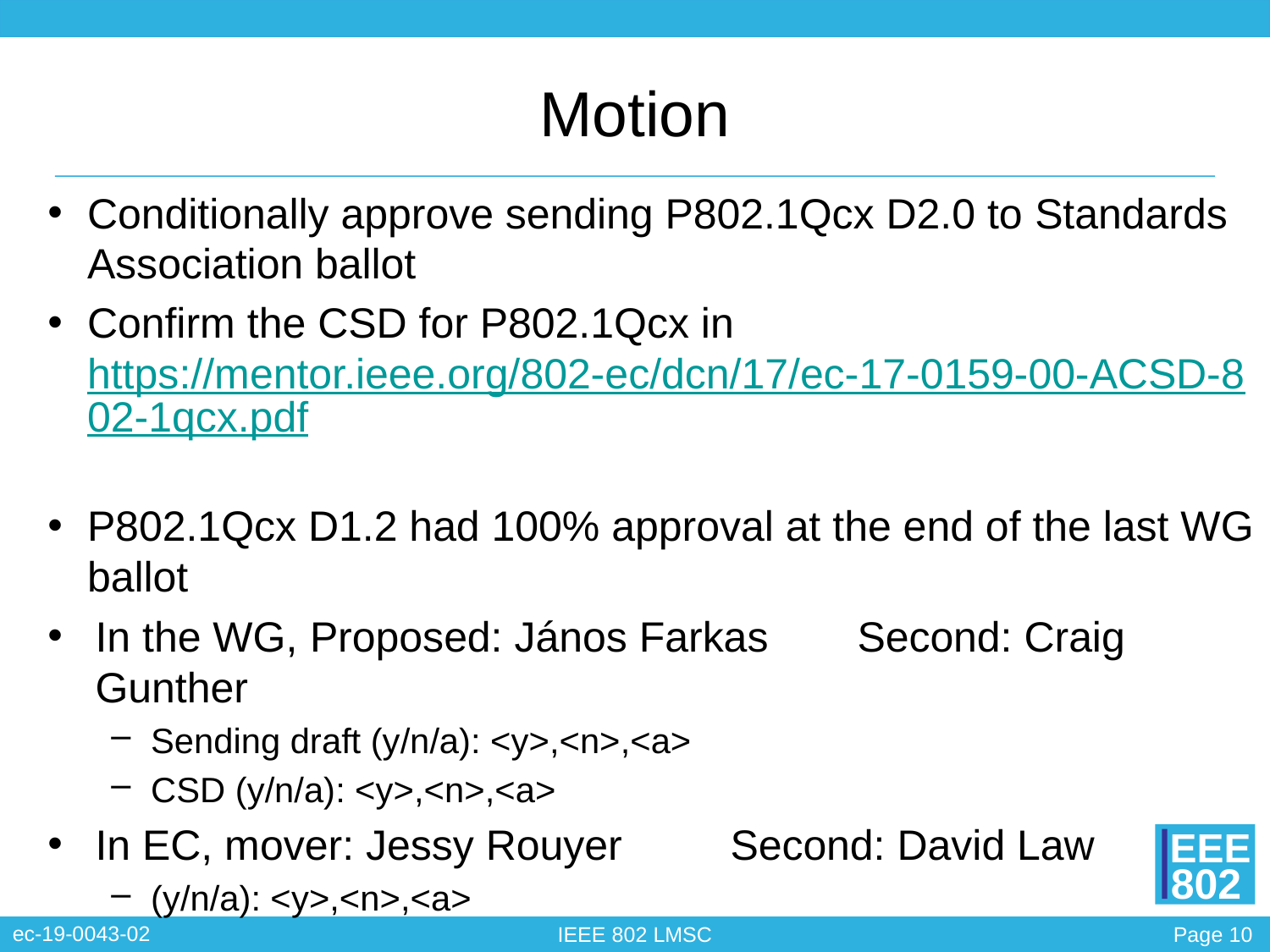

# Motion
Conditionally approve sending P802.1Qcx D2.0 to Standards Association ballot
Confirm the CSD for P802.1Qcx in https://mentor.ieee.org/802-ec/dcn/17/ec-17-0159-00-ACSD-802-1qcx.pdf
P802.1Qcx D1.2 had 100% approval at the end of the last WG ballot
In the WG, Proposed: János Farkas 	Second: Craig Gunther
Sending draft (y/n/a): <y>,<n>,<a>
CSD (y/n/a): <y>,<n>,<a>
In EC, mover: Jessy Rouyer 	Second: David Law
(y/n/a): <y>,<n>,<a>